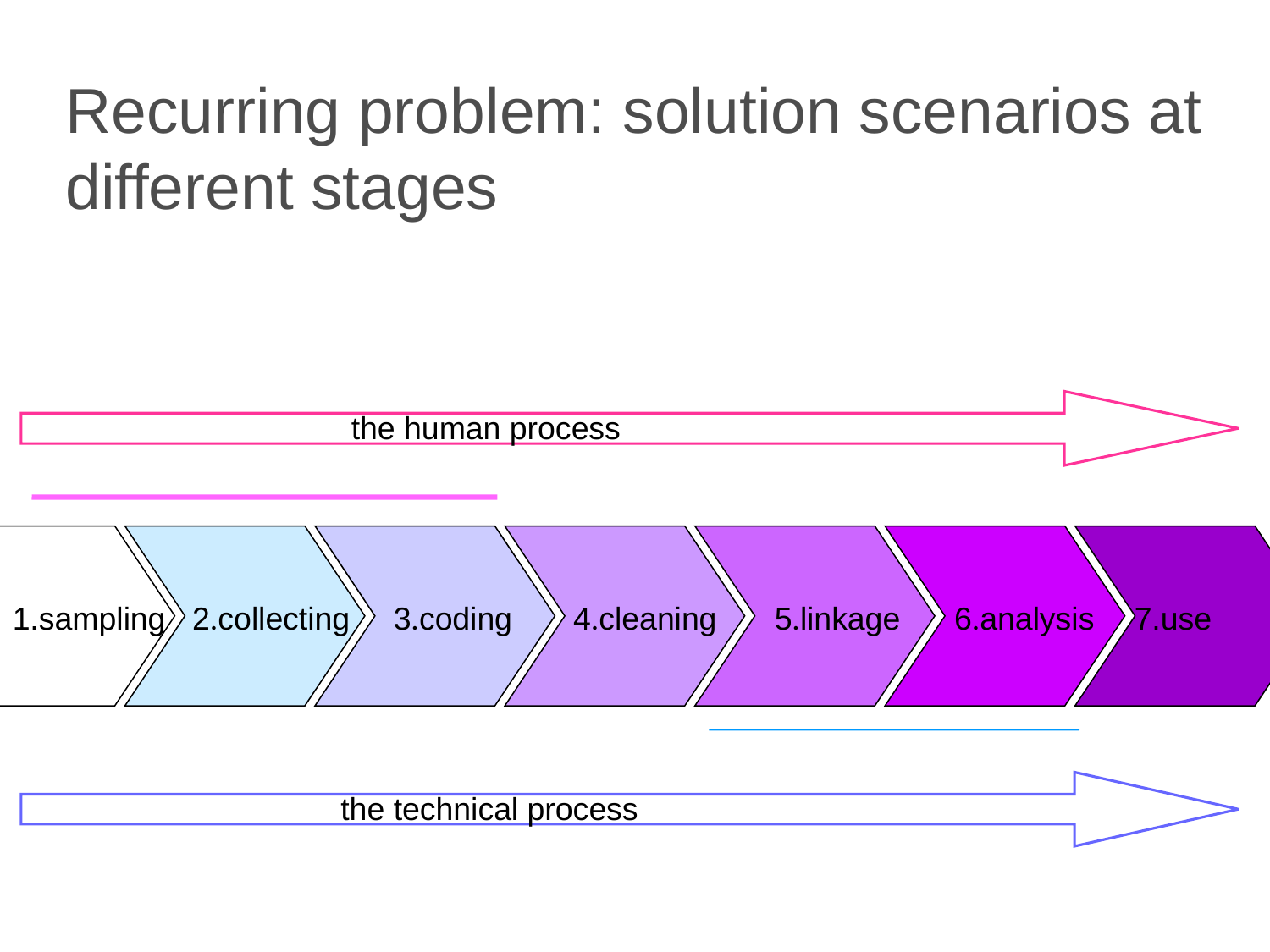

Recurring problem: solution scenarios at different stages

the human process

1.sampling
2.collecting

3.coding
4.cleaning
5.linkage
6.analysis
7.use

the technical process